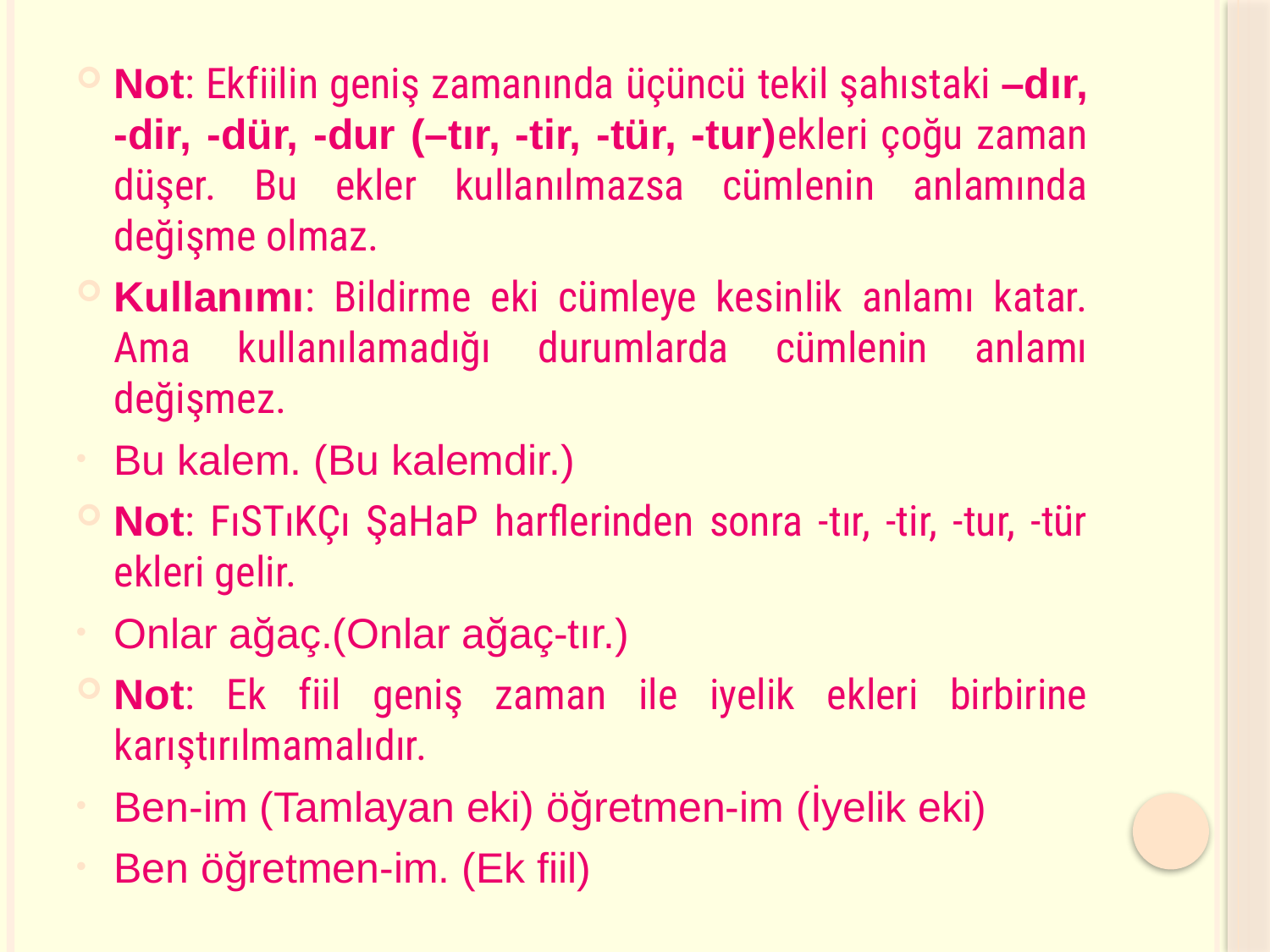

Not: Ekfiilin geniş zamanında üçüncü tekil şahıstaki –dır, -dir, -dür, -dur (–tır, -tir, -tür, -tur)ekleri çoğu zaman düşer. Bu ekler kullanılmazsa cümlenin anlamında değişme olmaz.
Kullanımı: Bildirme eki cümleye kesinlik anlamı katar. Ama kullanılamadığı durumlarda cümlenin anlamı değişmez.
Bu kalem. (Bu kalemdir.)
Not: FıSTıKÇı ŞaHaP harflerinden sonra -tır, -tir, -tur, -tür ekleri gelir.
Onlar ağaç.(Onlar ağaç-tır.)
Not: Ek fiil geniş zaman ile iyelik ekleri birbirine karıştırılmamalıdır.
Ben-im (Tamlayan eki) öğretmen-im (İyelik eki)
Ben öğretmen-im. (Ek fiil)